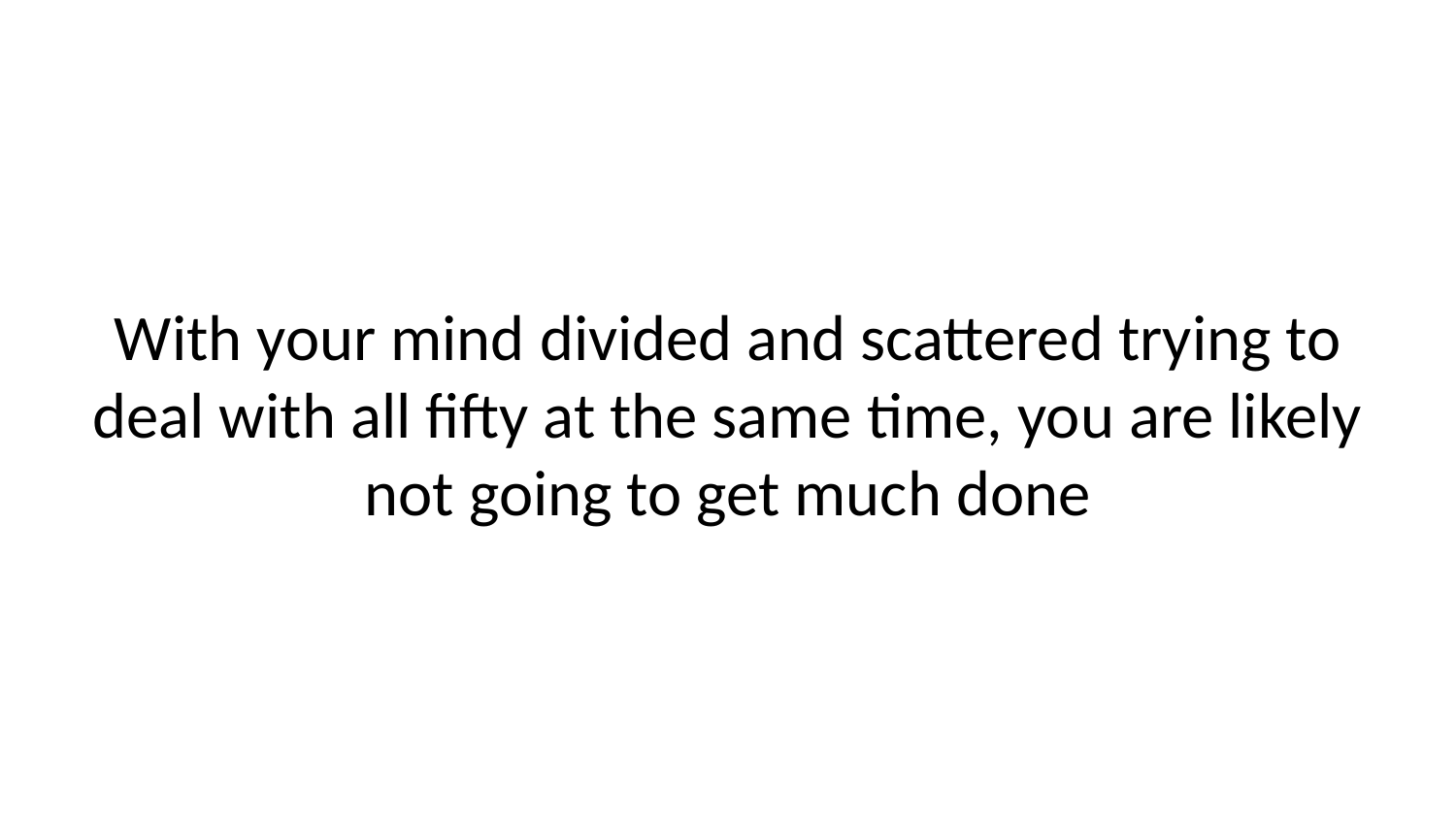

With your mind divided and scattered trying to deal with all fifty at the same time, you are likely not going to get much done